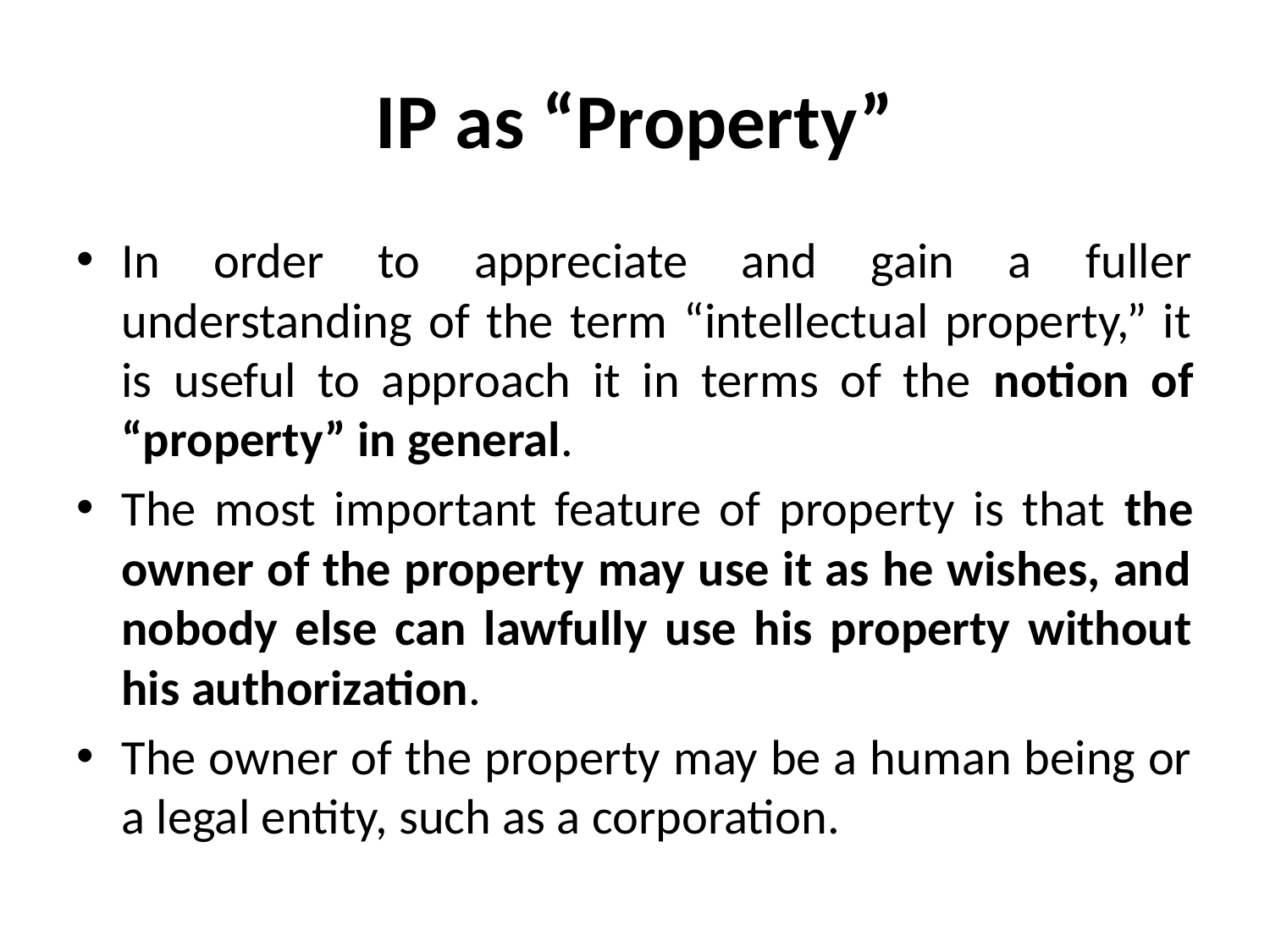

# IP as “Property”
In order to appreciate and gain a fuller understanding of the term “intellectual property,” it is useful to approach it in terms of the notion of “property” in general.
The most important feature of property is that the owner of the property may use it as he wishes, and nobody else can lawfully use his property without his authorization.
The owner of the property may be a human being or a legal entity, such as a corporation.